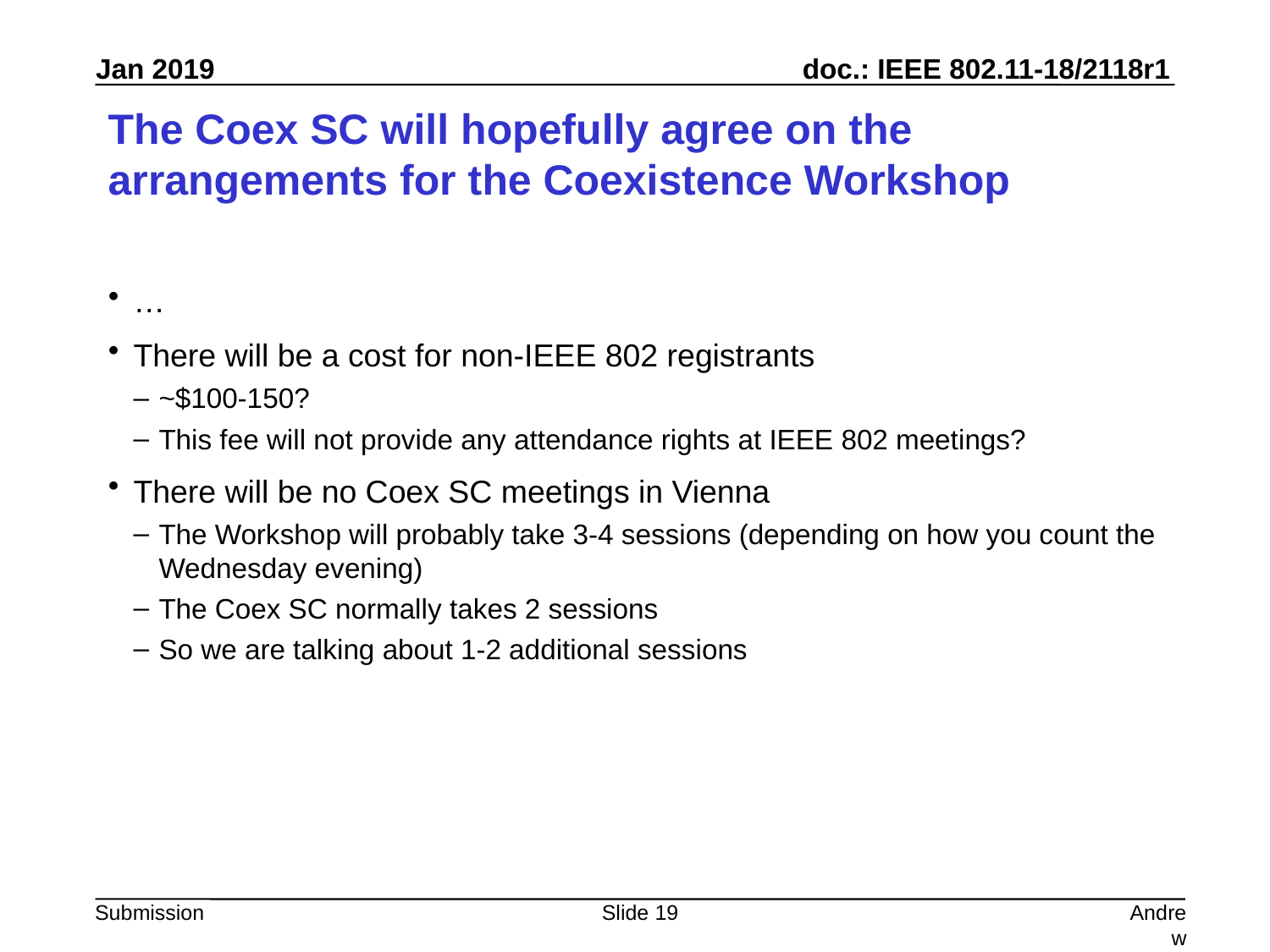

# The Coex SC will hopefully agree on the arrangements for the Coexistence Workshop
…
There will be a cost for non-IEEE 802 registrants
~$100-150?
This fee will not provide any attendance rights at IEEE 802 meetings?
There will be no Coex SC meetings in Vienna
The Workshop will probably take 3-4 sessions (depending on how you count the Wednesday evening)
The Coex SC normally takes 2 sessions
So we are talking about 1-2 additional sessions
Slide 19
Andrew Myles, Cisco